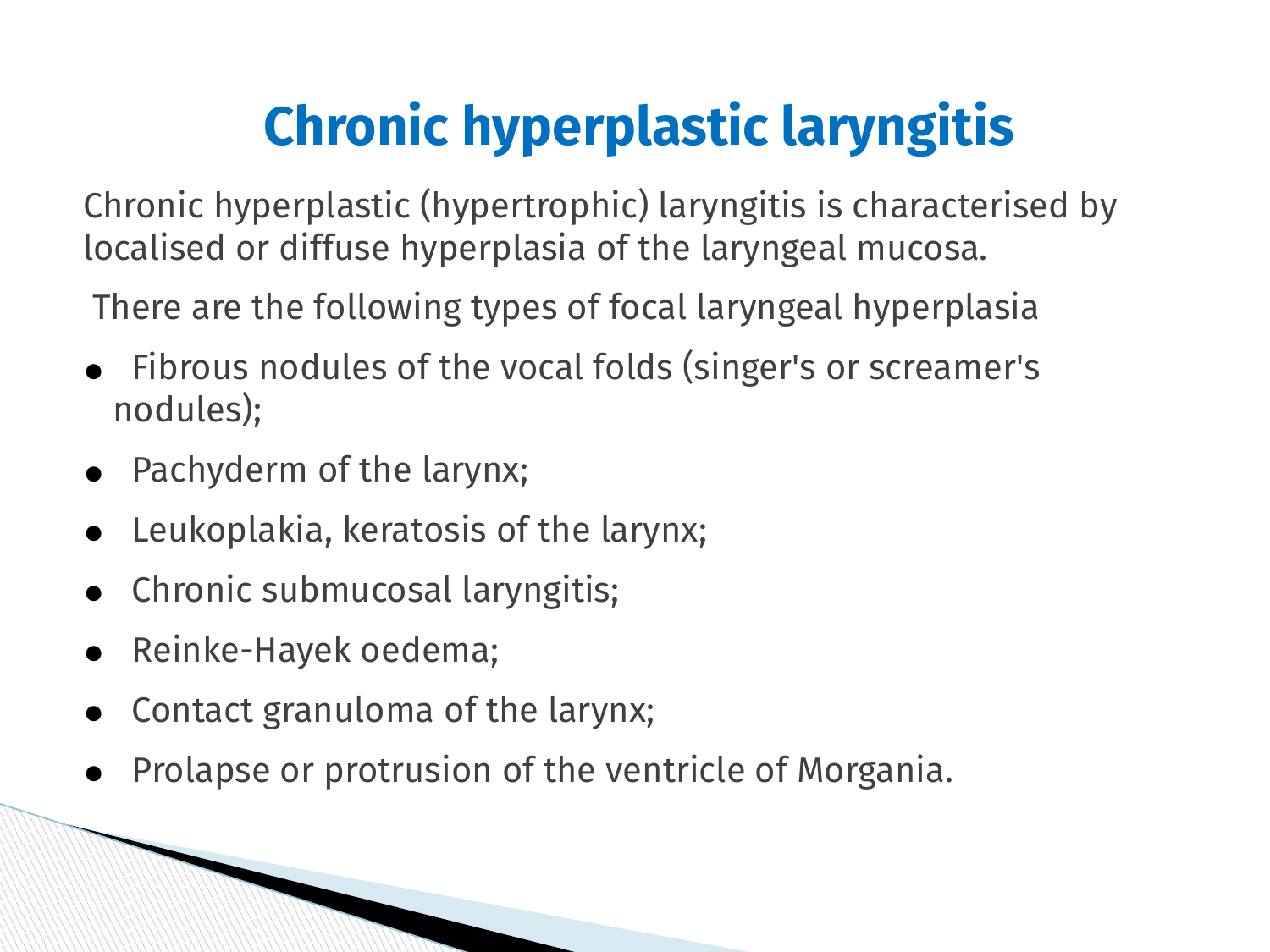

Chronic hyperplastic laryngitis
Chronic hyperplastic (hypertrophic) laryngitis is characterised by localised or diffuse hyperplasia of the laryngeal mucosa.
 There are the following types of focal laryngeal hyperplasia
  Fibrous nodules of the vocal folds (singer's or screamer's nodules);
  Pachyderm of the larynx;
  Leukoplakia, keratosis of the larynx;
  Chronic submucosal laryngitis;
  Reinke-Hayek oedema;
  Contact granuloma of the larynx;
  Prolapse or protrusion of the ventricle of Morgania.